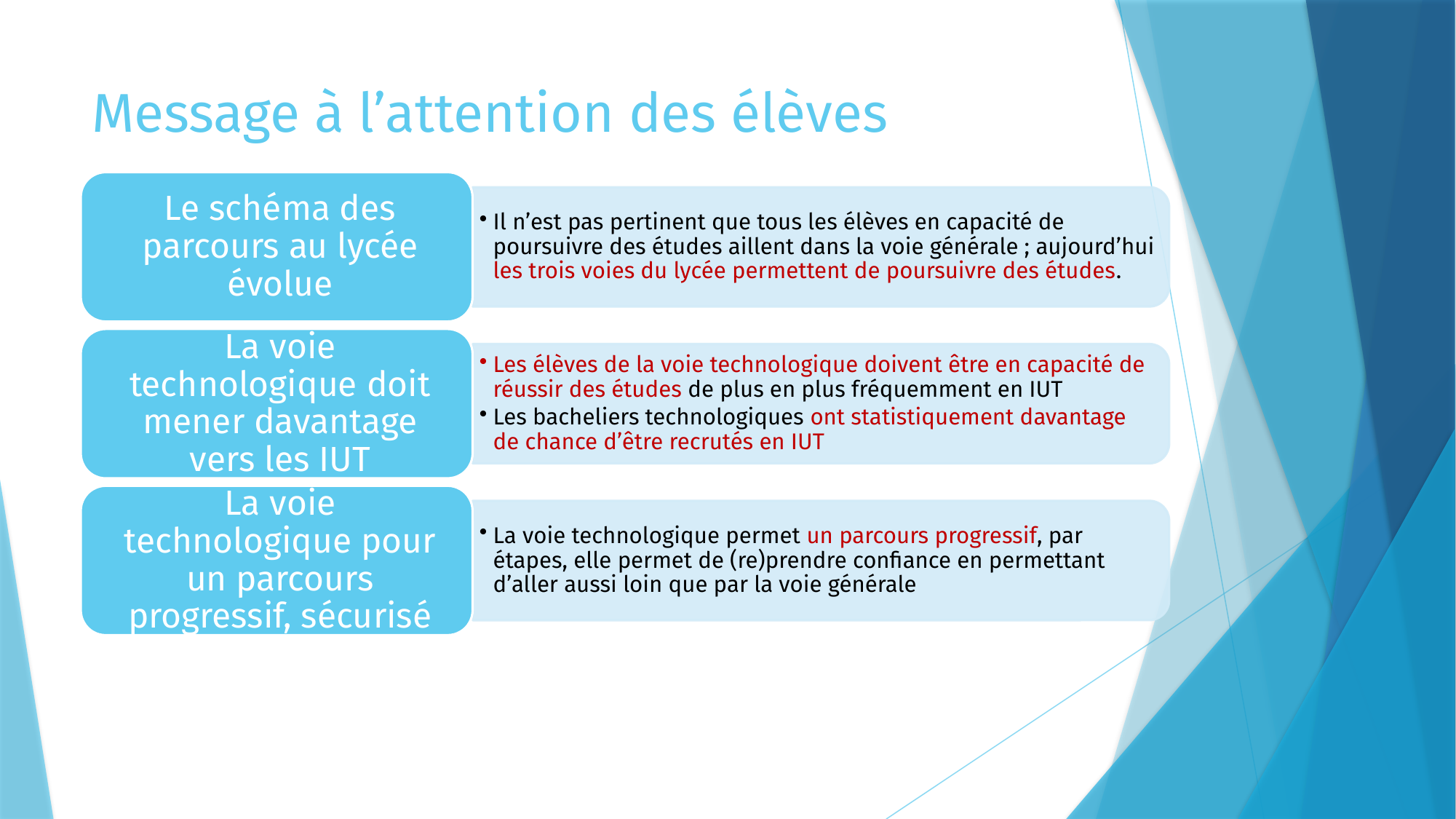

# Message à l’attention des élèves
Il n’est pas pertinent que tous les élèves en capacité de poursuivre des études aillent dans la voie générale ; aujourd’hui les trois voies du lycée permettent de poursuivre des études.
Le schéma des parcours au lycée évolue
Les élèves de la voie technologique doivent être en capacité de réussir des études de plus en plus fréquemment en IUT
Les bacheliers technologiques ont statistiquement davantage de chance d’être recrutés en IUT
La voie technologique doit mener davantage vers les IUT
La voie technologique permet un parcours progressif, par étapes, elle permet de (re)prendre confiance en permettant d’aller aussi loin que par la voie générale
La voie technologique pour un parcours progressif, sécurisé